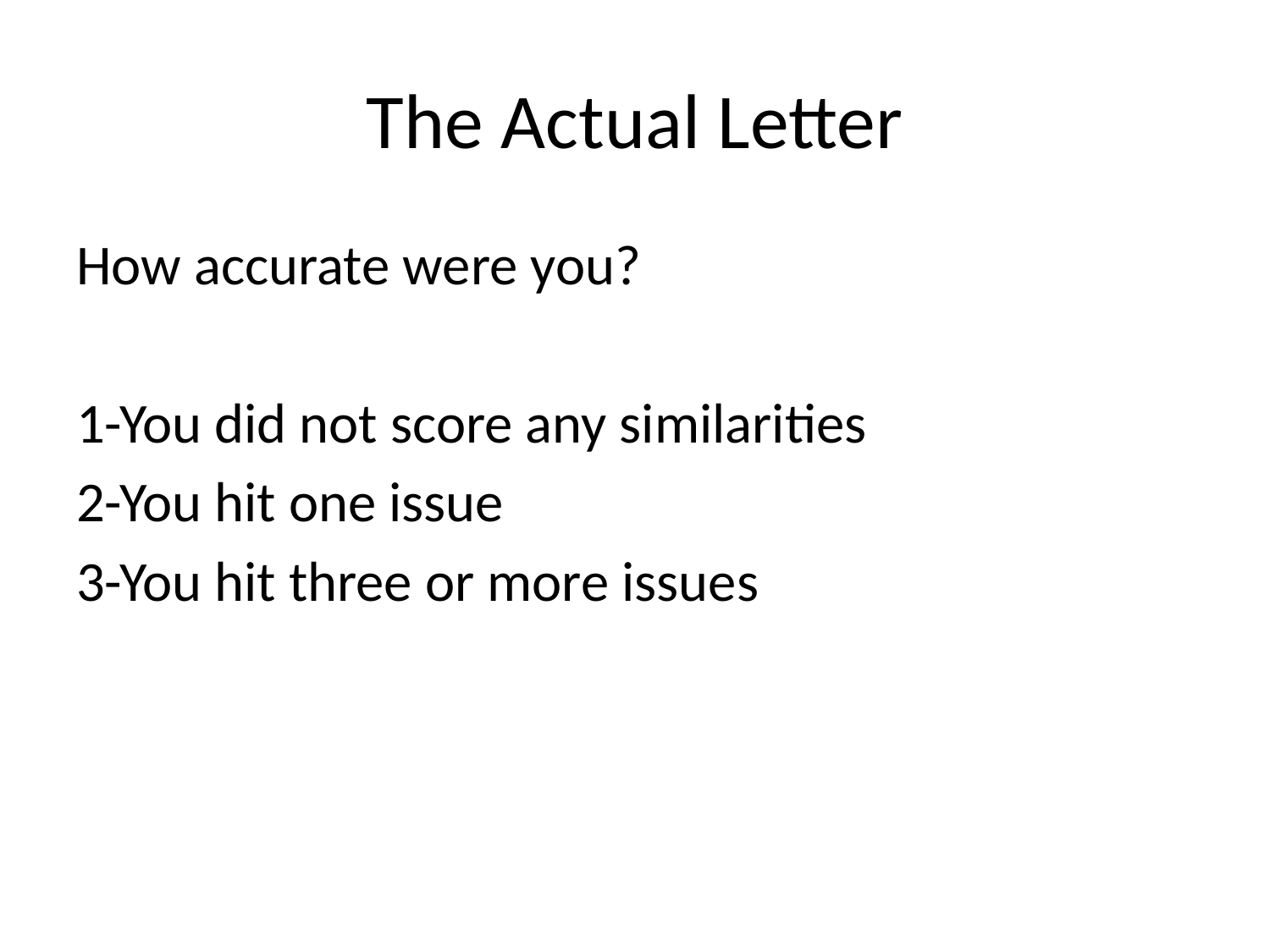

# The Actual Letter
How accurate were you?

1-You did not score any similarities
2-You hit one issue
3-You hit three or more issues